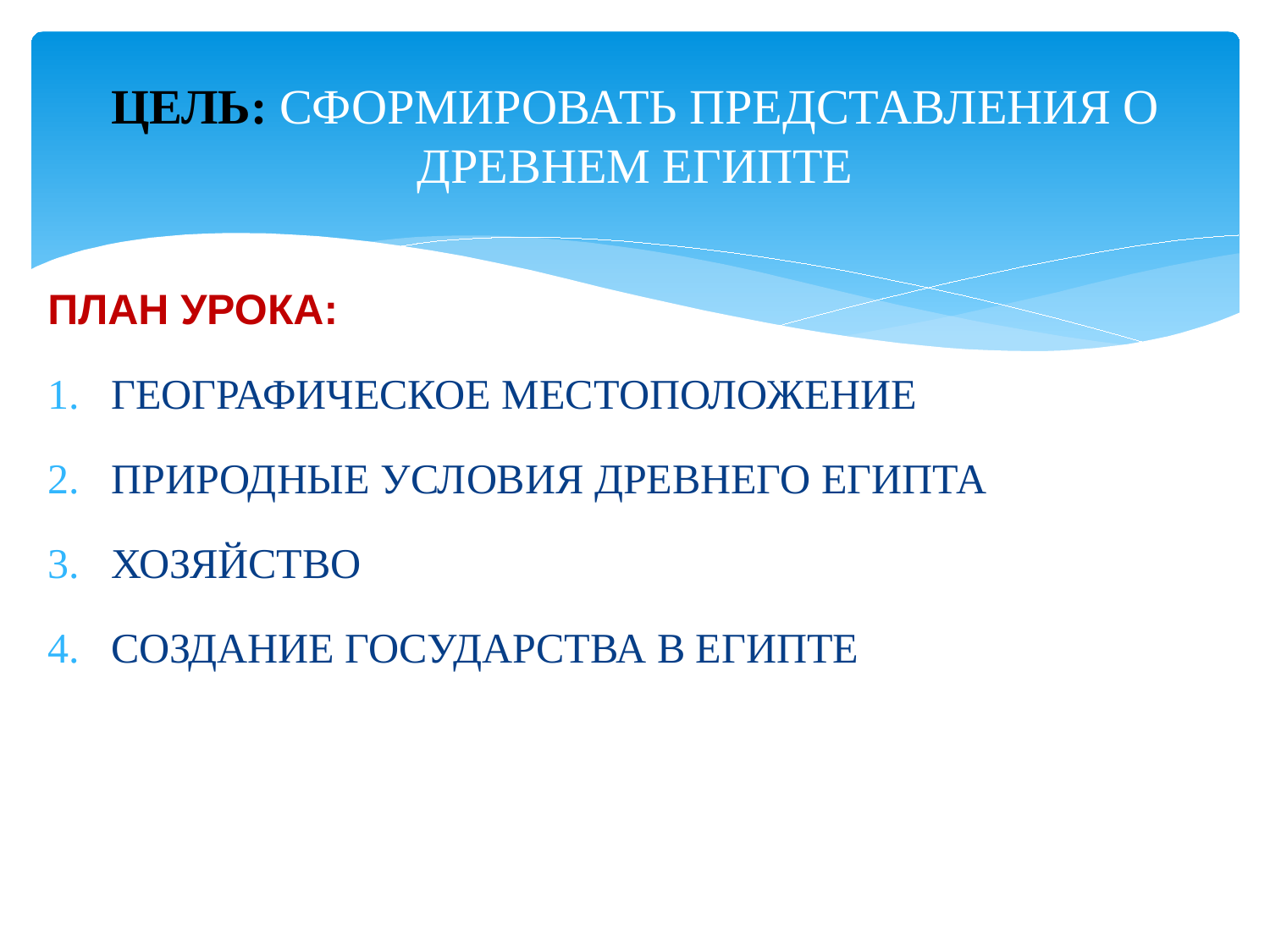

# ЦЕЛЬ: СФОРМИРОВАТЬ ПРЕДСТАВЛЕНИЯ О ДРЕВНЕМ ЕГИПТЕ
ПЛАН УРОКА:
ГЕОГРАФИЧЕСКОЕ МЕСТОПОЛОЖЕНИЕ
ПРИРОДНЫЕ УСЛОВИЯ ДРЕВНЕГО ЕГИПТА
ХОЗЯЙСТВО
СОЗДАНИЕ ГОСУДАРСТВА В ЕГИПТЕ